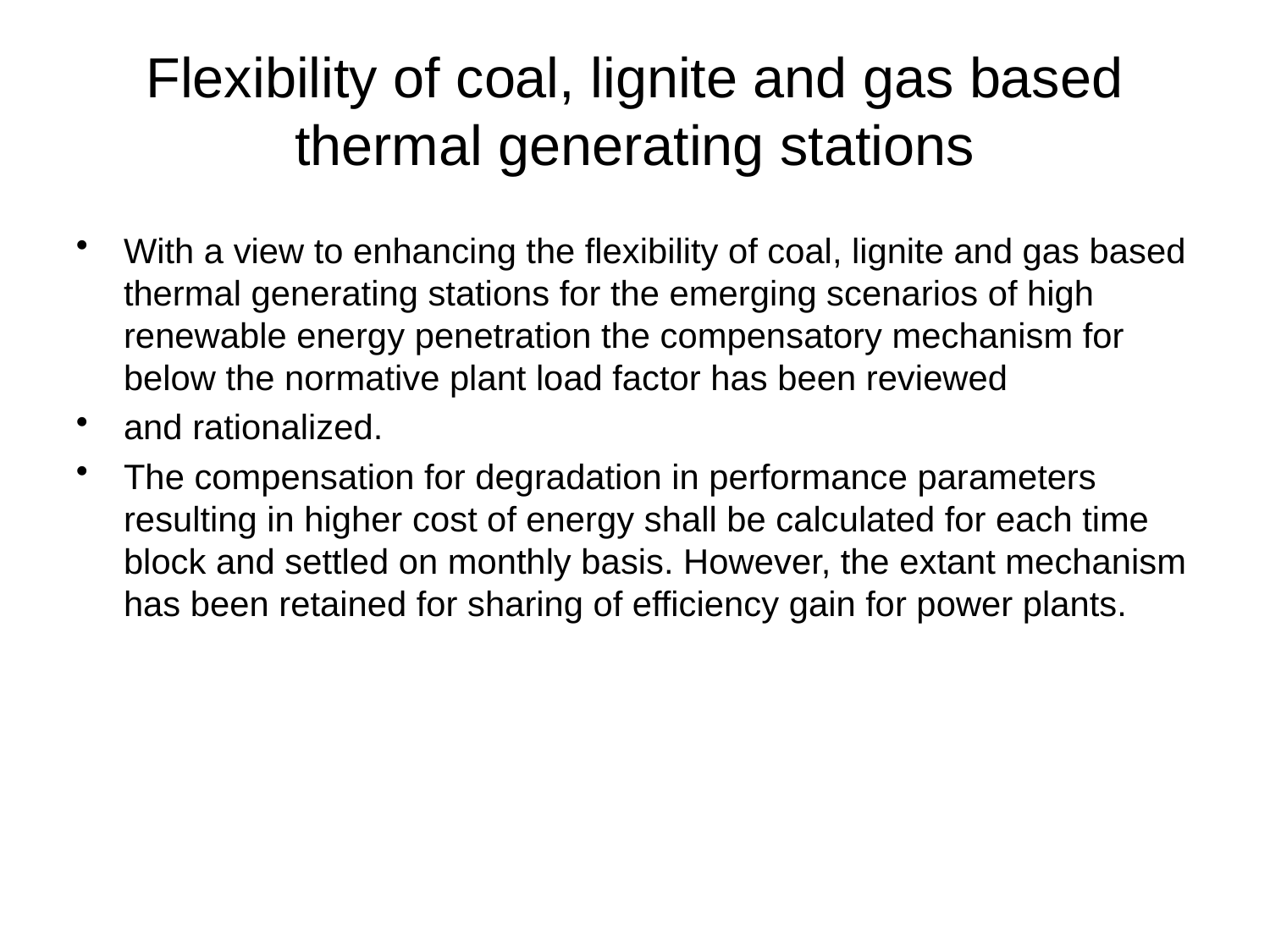

# Flexibility of coal, lignite and gas based thermal generating stations
With a view to enhancing the flexibility of coal, lignite and gas based thermal generating stations for the emerging scenarios of high renewable energy penetration the compensatory mechanism for below the normative plant load factor has been reviewed
and rationalized.
The compensation for degradation in performance parameters resulting in higher cost of energy shall be calculated for each time block and settled on monthly basis. However, the extant mechanism has been retained for sharing of efficiency gain for power plants.